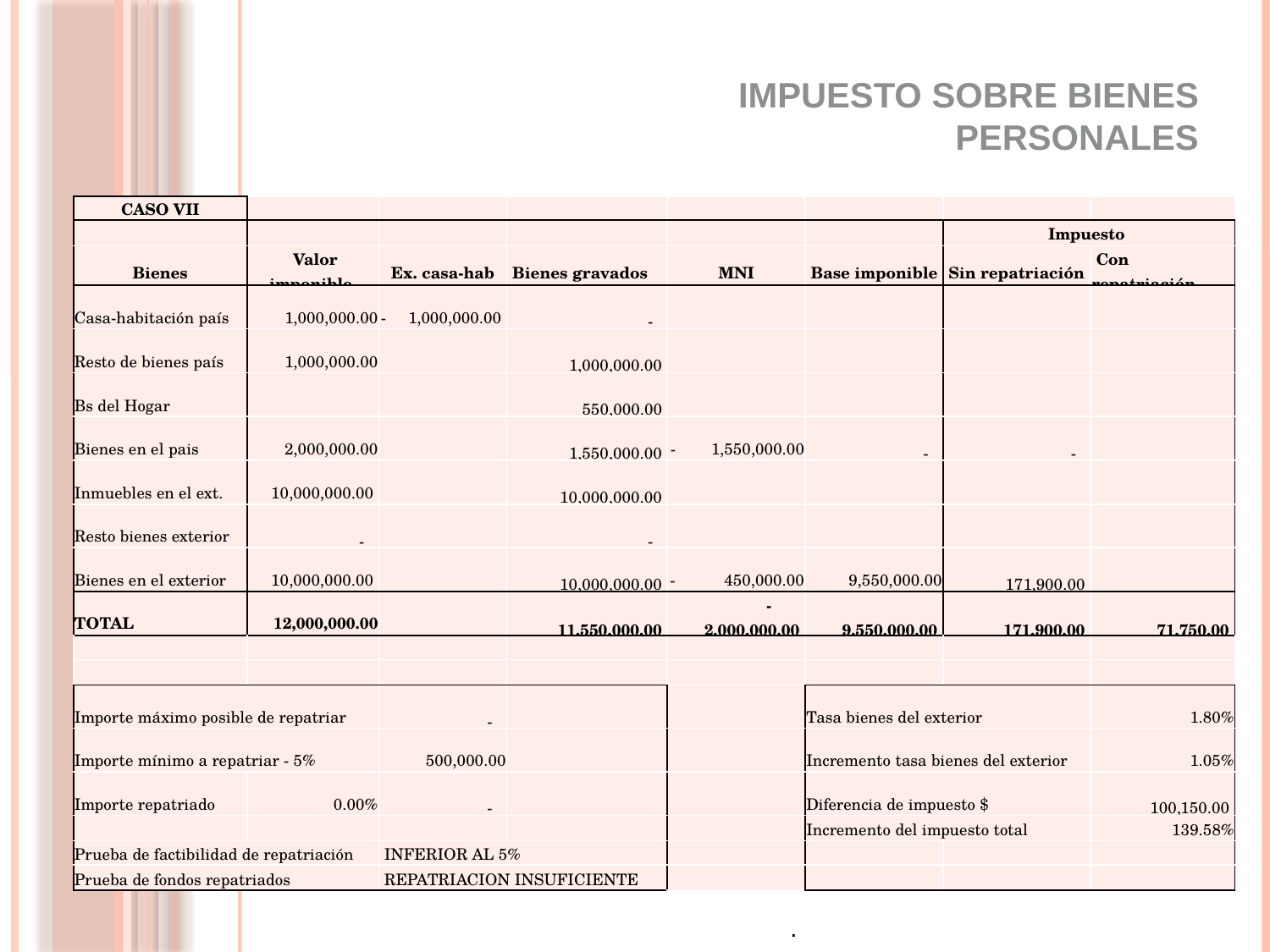

IMPUESTO SOBRE BIENES PERSONALES
| CASO VII |  |  |  |  |  |  |  |
| --- | --- | --- | --- | --- | --- | --- | --- |
|  |  |  |  |  |  | Impuesto |  |
| Bienes | Valor imponible | Ex. casa-hab | Bienes gravados | MNI | Base imponible | Sin repatriación | Con repatriación |
| Casa-habitación país | 1,000,000.00 | - 1,000,000.00 | - |  |  |  |  |
| Resto de bienes país | 1,000,000.00 |  | 1,000,000.00 |  |  |  |  |
| Bs del Hogar |  |  | 550,000.00 |  |  |  |  |
| Bienes en el pais | 2,000,000.00 |  | 1,550,000.00 | - 1,550,000.00 | - | - |  |
| Inmuebles en el ext. | 10,000,000.00 |  | 10,000,000.00 |  |  |  |  |
| Resto bienes exterior | - |  | - |  |  |  |  |
| Bienes en el exterior | 10,000,000.00 |  | 10,000,000.00 | - 450,000.00 | 9,550,000.00 | 171,900.00 |  |
| TOTAL | 12,000,000.00 |  | 11,550,000.00 | - 2,000,000.00 | 9,550,000.00 | 171,900.00 | 71,750.00 |
|  |  |  |  |  |  |  |  |
|  |  |  |  |  |  |  |  |
| Importe máximo posible de repatriar |  | - |  |  | Tasa bienes del exterior |  | 1.80% |
| Importe mínimo a repatriar - 5% |  | 500,000.00 |  |  | Incremento tasa bienes del exterior |  | 1.05% |
| Importe repatriado | 0.00% | - |  |  | Diferencia de impuesto $ |  | 100,150.00 |
|  |  |  |  |  | Incremento del impuesto total |  | 139.58% |
| Prueba de factibilidad de repatriación |  | INFERIOR AL 5% |  |  |  |  |  |
| Prueba de fondos repatriados |  | REPATRIACION INSUFICIENTE |  |  |  |  |  |
30
.